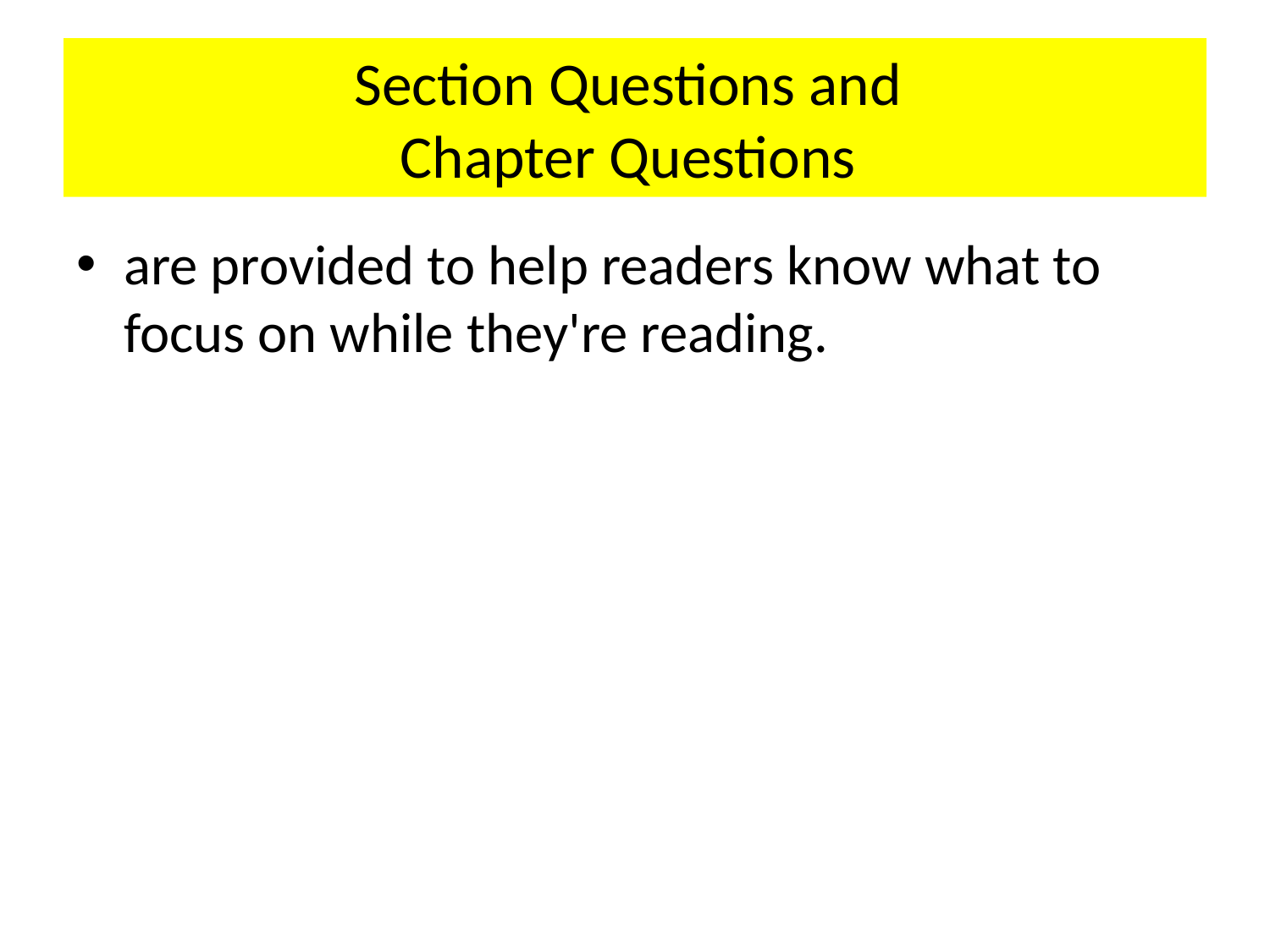

# Section Questions and Chapter Questions
are provided to help readers know what to focus on while they're reading.